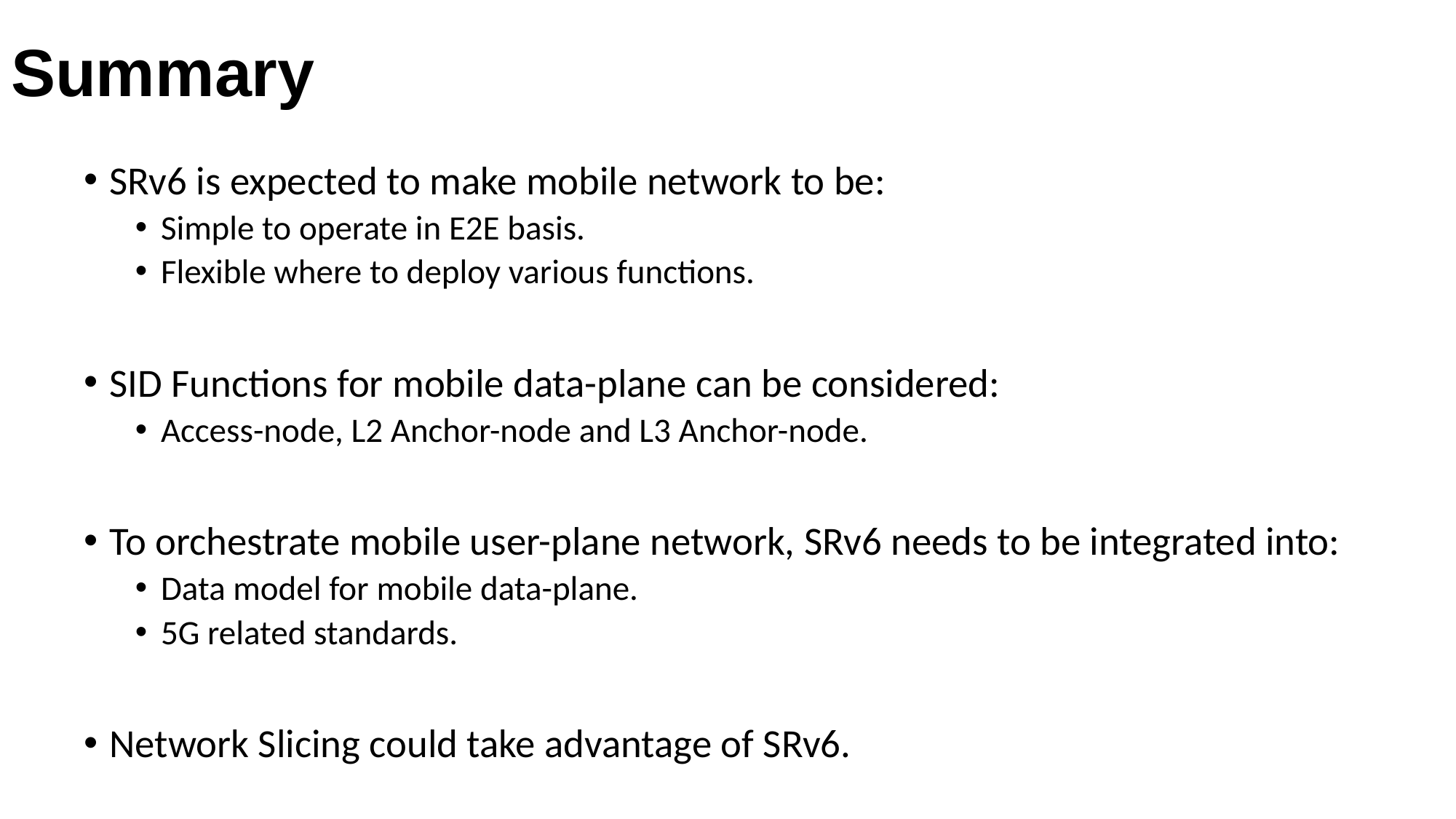

# Summary
SRv6 is expected to make mobile network to be:
Simple to operate in E2E basis.
Flexible where to deploy various functions.

SID Functions for mobile data-plane can be considered:
Access-node, L2 Anchor-node and L3 Anchor-node.

To orchestrate mobile user-plane network, SRv6 needs to be integrated into:
Data model for mobile data-plane.
5G related standards.

Network Slicing could take advantage of SRv6.